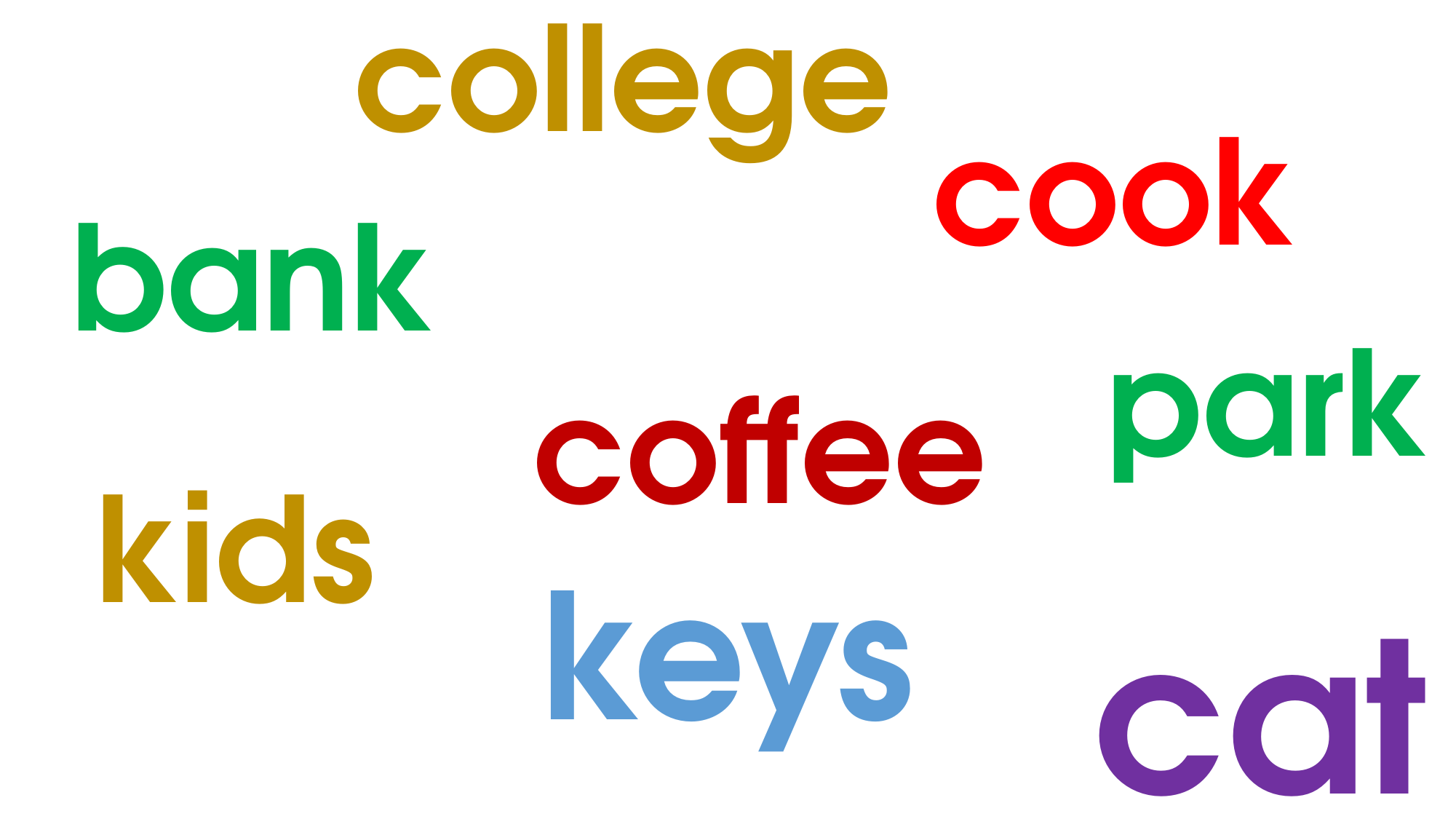

college
cook
bank
park
coffee
kids
keys
cat